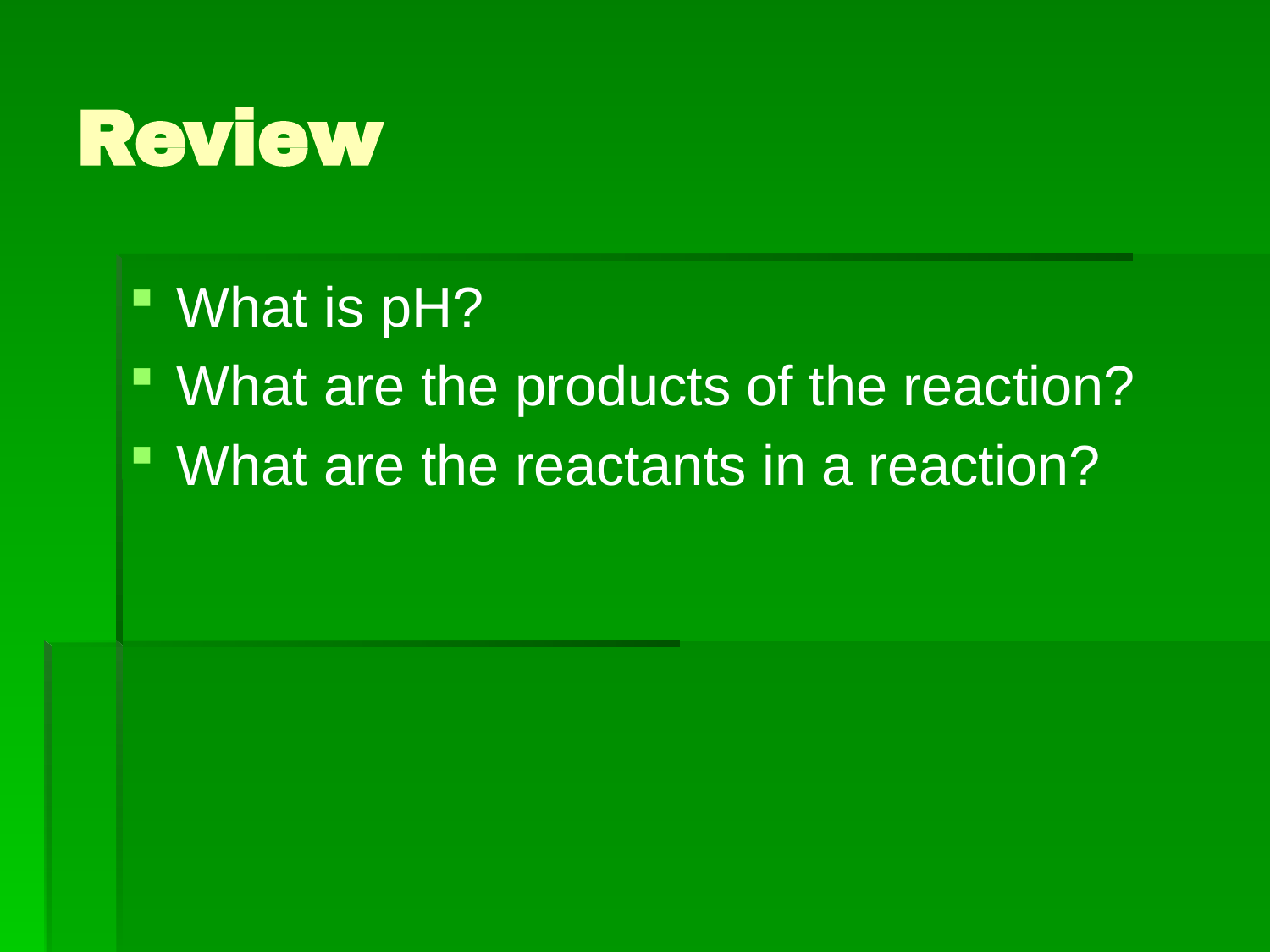

# Review
What is pH?
What are the products of the reaction?
What are the reactants in a reaction?